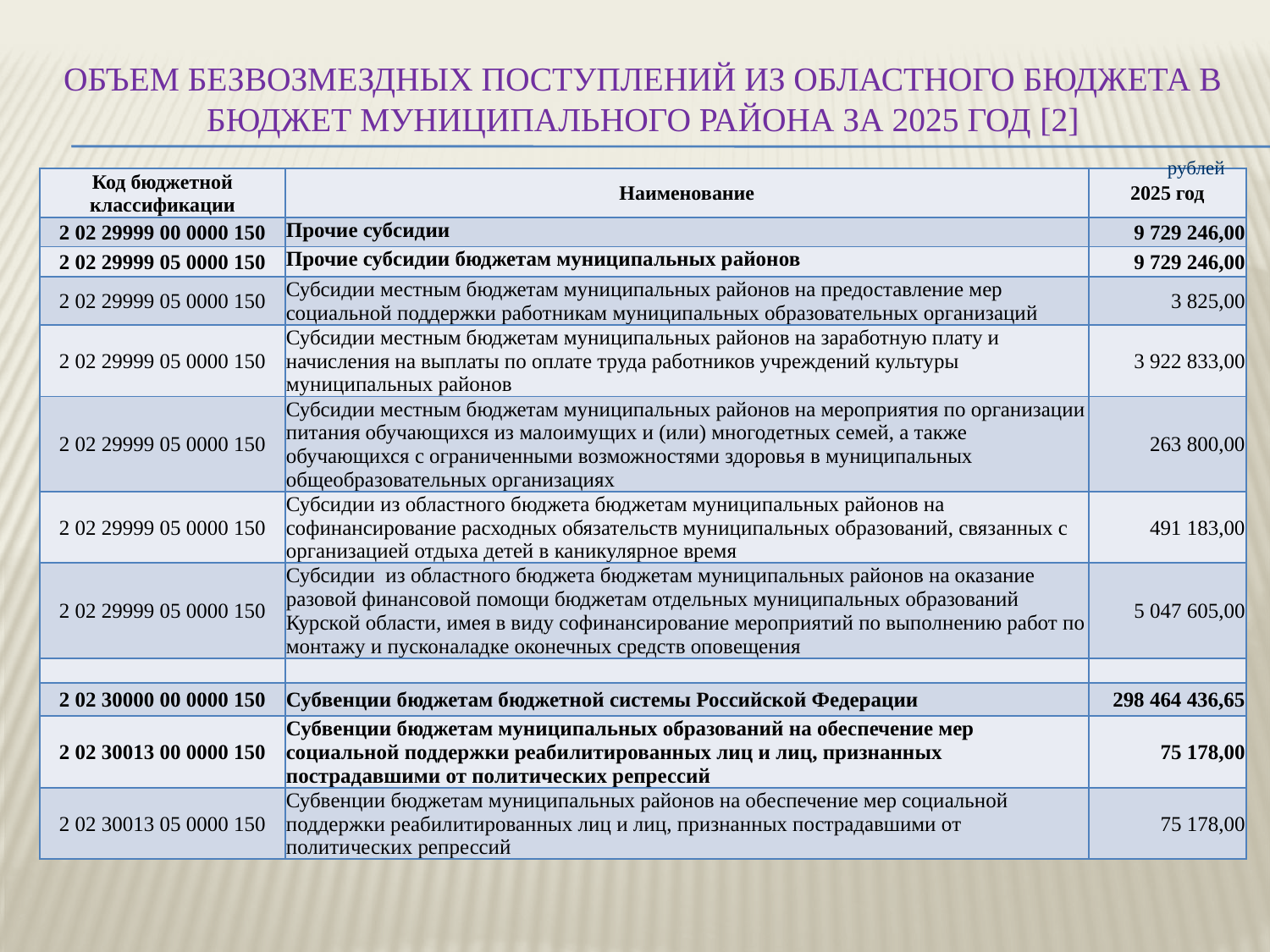

# ОБЪЕМ БЕЗВОЗМЕЗДНЫХ ПОСТУПЛЕНИЙ ИЗ ОБЛАСТНОГО БЮДЖЕТА В БЮДЖЕТ МУНИЦИПАЛЬНОГО РАЙОНА ЗА 2025 ГОД [2]
рублей
| Код бюджетной классификации | Наименование | 2025 год |
| --- | --- | --- |
| 2 02 29999 00 0000 150 | Прочие субсидии | 9 729 246,00 |
| 2 02 29999 05 0000 150 | Прочие субсидии бюджетам муниципальных районов | 9 729 246,00 |
| 2 02 29999 05 0000 150 | Субсидии местным бюджетам муниципальных районов на предоставление мер социальной поддержки работникам муниципальных образовательных организаций | 3 825,00 |
| 2 02 29999 05 0000 150 | Субсидии местным бюджетам муниципальных районов на заработную плату и начисления на выплаты по оплате труда работников учреждений культуры муниципальных районов | 3 922 833,00 |
| 2 02 29999 05 0000 150 | Субсидии местным бюджетам муниципальных районов на мероприятия по организации питания обучающихся из малоимущих и (или) многодетных семей, а также обучающихся с ограниченными возможностями здоровья в муниципальных общеобразовательных организациях | 263 800,00 |
| 2 02 29999 05 0000 150 | Субсидии из областного бюджета бюджетам муниципальных районов на софинансирование расходных обязательств муниципальных образований, связанных с организацией отдыха детей в каникулярное время | 491 183,00 |
| 2 02 29999 05 0000 150 | Субсидии из областного бюджета бюджетам муниципальных районов на оказание разовой финансовой помощи бюджетам отдельных муниципальных образований Курской области, имея в виду софинансирование мероприятий по выполнению работ по монтажу и пусконаладке оконечных средств оповещения | 5 047 605,00 |
|  |  |  |
| 2 02 30000 00 0000 150 | Субвенции бюджетам бюджетной системы Российской Федерации | 298 464 436,65 |
| 2 02 30013 00 0000 150 | Субвенции бюджетам муниципальных образований на обеспечение мер социальной поддержки реабилитированных лиц и лиц, признанных пострадавшими от политических репрессий | 75 178,00 |
| 2 02 30013 05 0000 150 | Субвенции бюджетам муниципальных районов на обеспечение мер социальной поддержки реабилитированных лиц и лиц, признанных пострадавшими от политических репрессий | 75 178,00 |